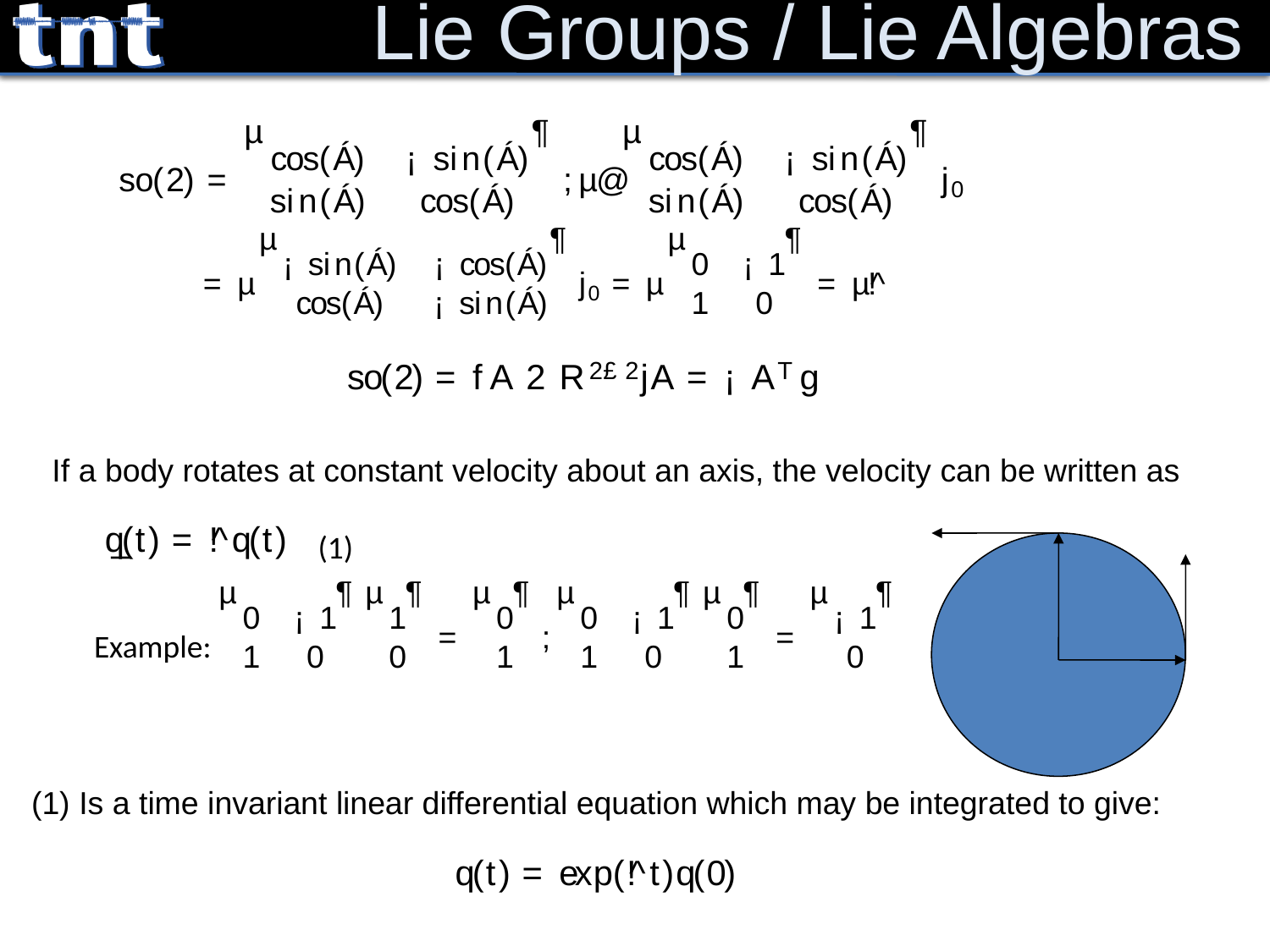

Lie Groups / Lie Algebras

µ
¶
µ
¶
(
)
(
)
(
)
(
)
Á
Á
Á
Á
i
i
¡
¡
c
o
s
s
n
c
o
s
s
n
(
)
j
µ
@
2
s
o
=
0
(
)
(
)
(
)
(
)
;
Á
Á
Á
Á
i
i
s
n
c
o
s
s
n
c
o
s

µ
¶
µ
¶
(
)
(
)
Á
Á
i
0
1
¡
¡
¡
s
n
c
o
s
j
µ
µ
µ
^
!
=
=
=
0
(
)
(
)
Á
Á
i
1
0
¡
c
o
s
s
n

T
2
2
£
(
)
f
j
g
A
R
A
A
2
¡
2
s
o
=
=
If a body rotates at constant velocity about an axis, the velocity can be written as
(1)

(
)
(
)
^
_
t
t
q
!
q
=

µ

¶
µ
¶
µ
¶
µ
¶
µ
¶
µ
¶
0
1
1
0
0
1
0
1
¡
¡
¡
=
=
;
1
0
0
1
1
0
1
0
Example:

(1) Is a time invariant linear differential equation which may be integrated to give:

(
)
(
)
(
)
^
0
t
t
q
e
x
p
!
q
=